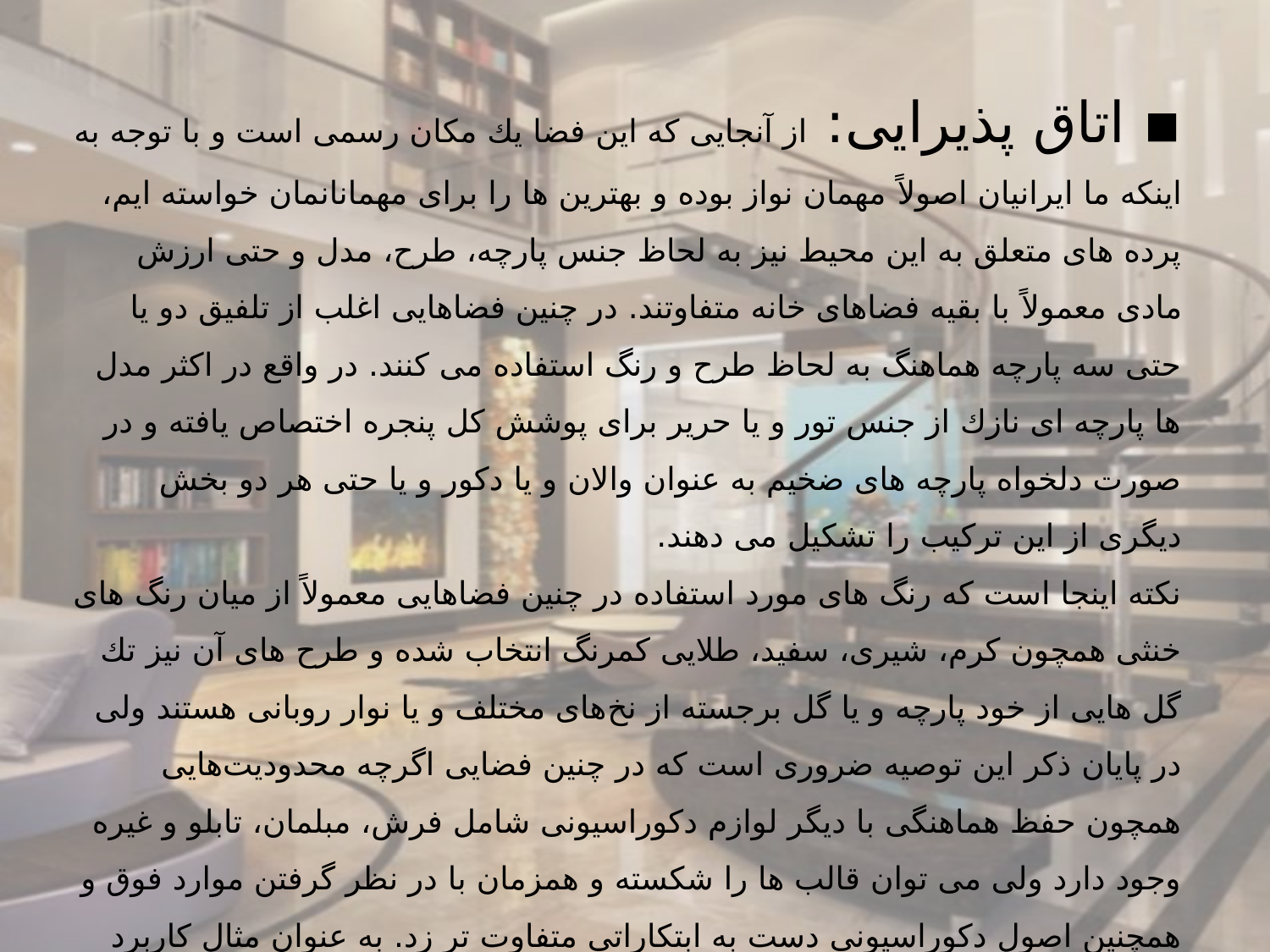

▪ اتاق پذیرایی: از آنجایی كه این فضا یك مكان رسمی است و با توجه به اینكه ما ایرانیان اصولاً مهمان نواز بوده و بهترین ها را برای مهمانانمان خواسته ایم، پرده های متعلق به این محیط نیز به لحاظ جنس پارچه، طرح، مدل و حتی ارزش مادی معمولاً با بقیه فضاهای خانه متفاوتند. در چنین فضاهایی اغلب از تلفیق دو یا حتی سه پارچه هماهنگ به لحاظ طرح و رنگ استفاده می كنند. در واقع در اكثر مدل ها پارچه ای نازك از جنس تور و یا حریر برای پوشش كل پنجره اختصاص یافته و در صورت دلخواه پارچه های ضخیم به عنوان والان و یا دكور و یا حتی هر دو بخش دیگری از این تركیب را تشكیل می دهند.
نكته اینجا است كه رنگ های مورد استفاده در چنین فضاهایی معمولاً از میان رنگ های خنثی همچون كرم، شیری، سفید، طلایی كمرنگ انتخاب شده و طرح های آن نیز تك گل هایی از خود پارچه و یا گل برجسته از نخ‌های مختلف و یا نوار روبانی هستند ولی در پایان ذكر این توصیه ضروری است كه در چنین فضایی اگرچه محدودیت‌هایی همچون حفظ هماهنگی با دیگر لوازم دكوراسیونی شامل فرش، مبلمان، تابلو و غیره وجود دارد ولی می توان قالب ها را شكسته و همزمان با در نظر گرفتن موارد فوق و همچنین اصول دكوراسیونی دست به ابتكاراتی متفاوت تر زد. به عنوان مثال كاربرد انواع پارچه های سنتی و سوزن دوزی شده و تركیب آنها با یكدیگر چه در حالت دوخته شده و چه بدون دوخت در تركیبی مدل دار كنار همدیگر به همراه روبان و نخ های كنفی به عنوان پرده را می توان از این جمله برشمرد.